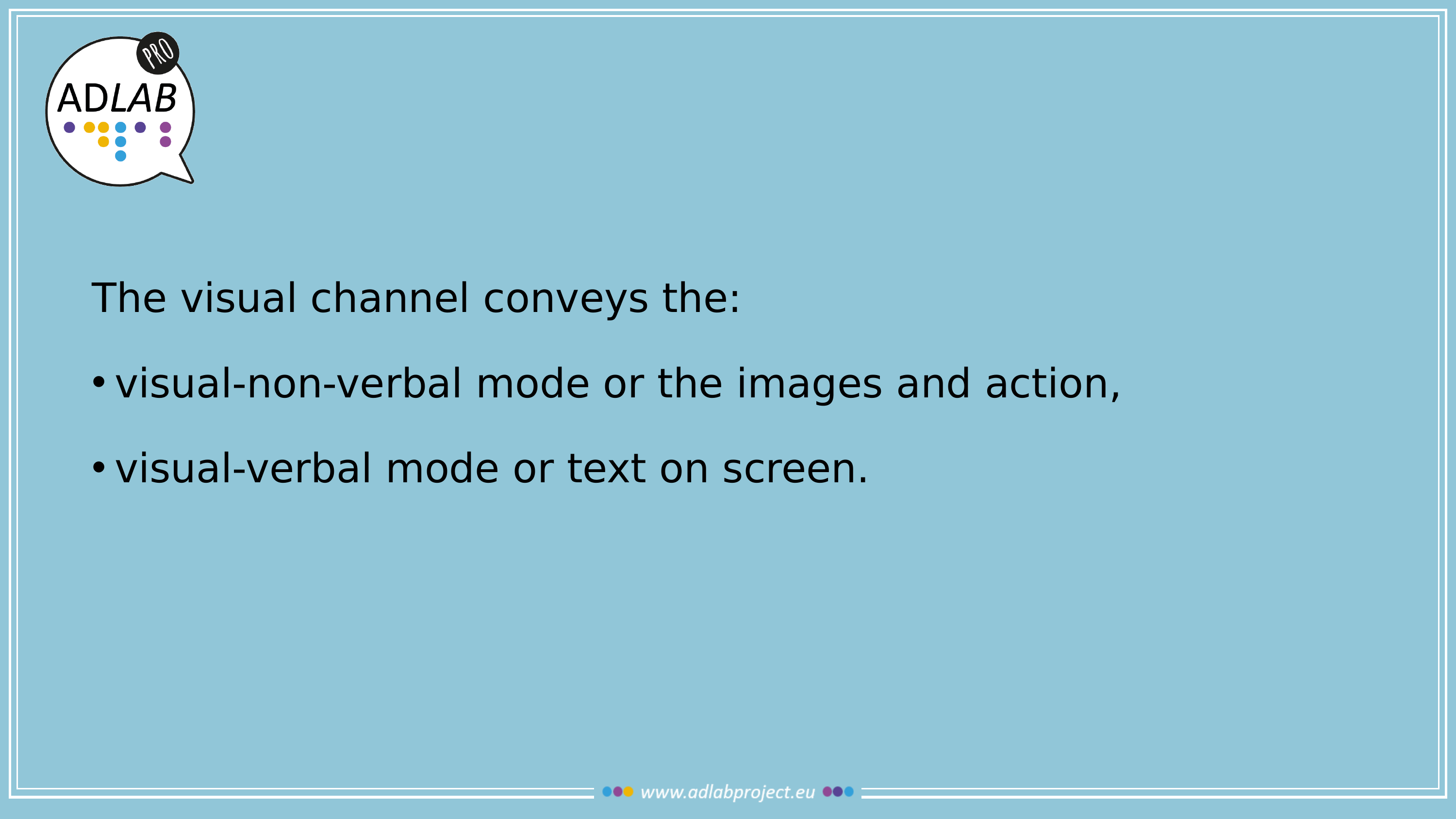

The visual channel conveys the:
visual-non-verbal mode or the images and action,
visual-verbal mode or text on screen.